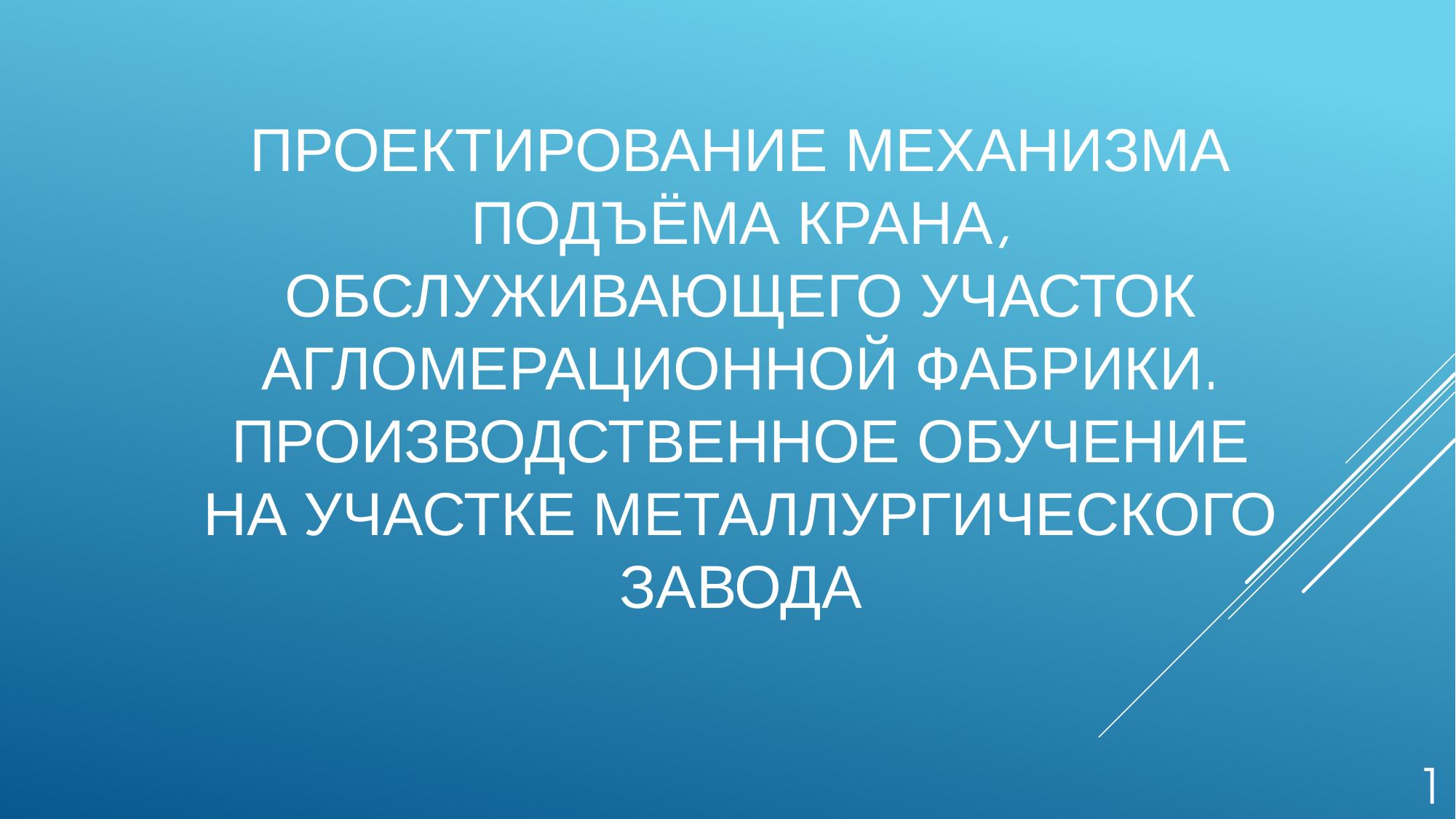

ПРОЕКТИРОВАНИЕ Механизма подъёма крана, обслуживающего участок агломерационной фабрики.
Производственное обучение на участке металлургического завода
1